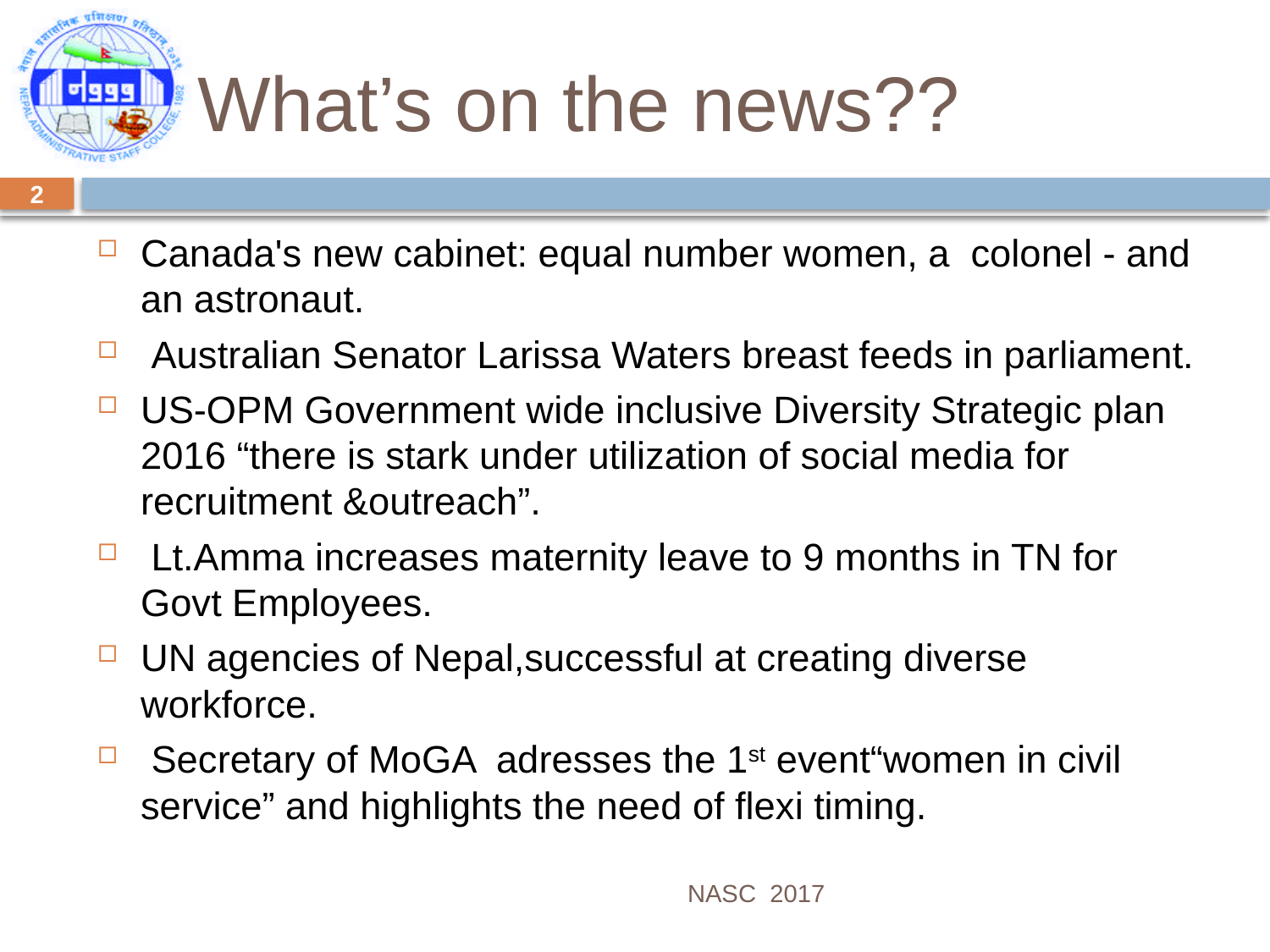

# What’s on the news??
2
Canada's new cabinet: equal number women, a  colonel - and an astronaut.
 Australian Senator Larissa Waters breast feeds in parliament.
US-OPM Government wide inclusive Diversity Strategic plan 2016 “there is stark under utilization of social media for recruitment &outreach”.
 Lt.Amma increases maternity leave to 9 months in TN for Govt Employees.
UN agencies of Nepal,successful at creating diverse workforce.
 Secretary of MoGA  adresses the 1st event“women in civil service” and highlights the need of flexi timing.

NASC  2017